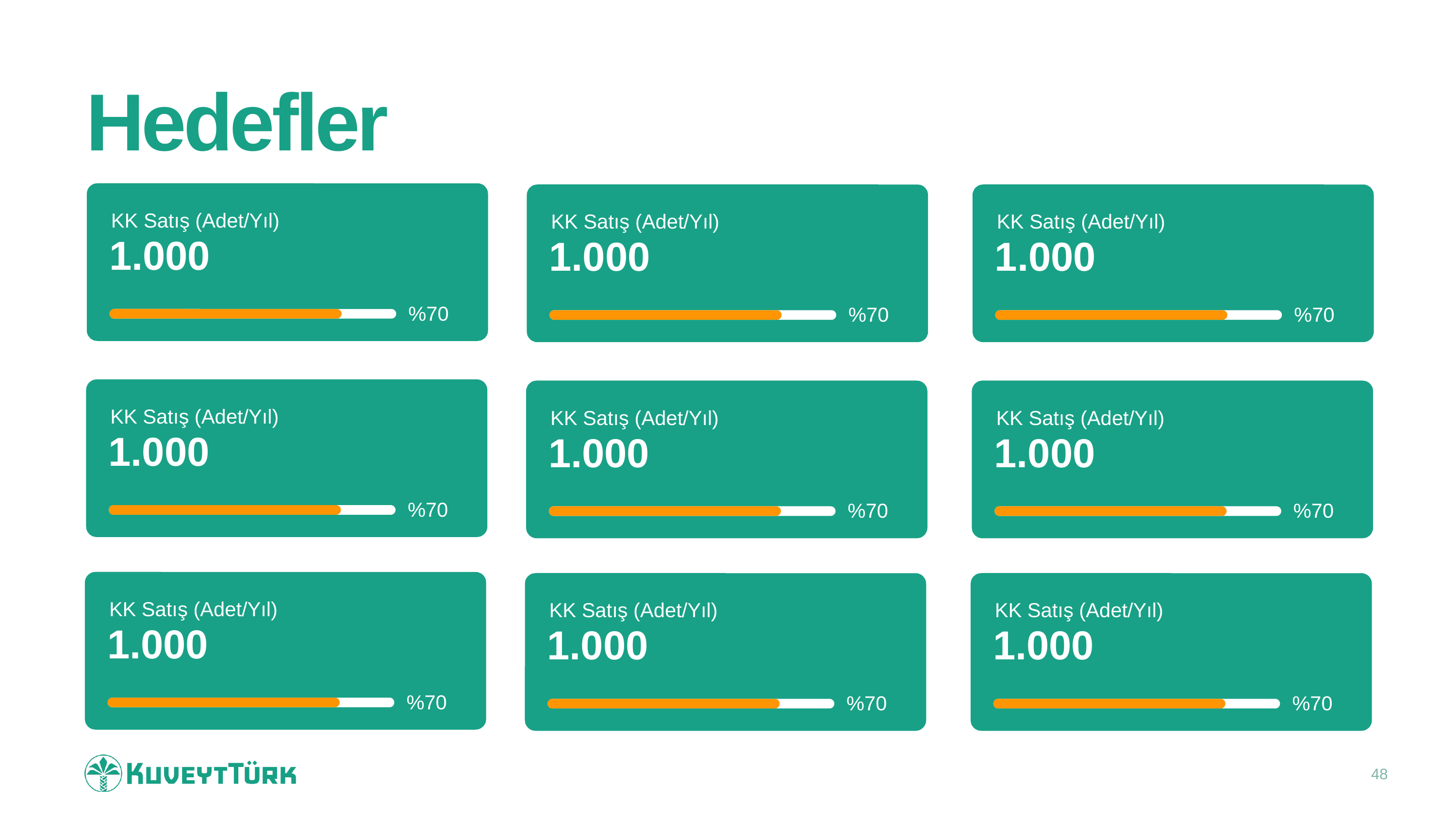

# Hedefler

KK Satış (Adet/Yıl)
KK Satış (Adet/Yıl)
KK Satış (Adet/Yıl)
1.000
1.000
1.000
%70
%70
%70

KK Satış (Adet/Yıl)
KK Satış (Adet/Yıl)
KK Satış (Adet/Yıl)
1.000
1.000
1.000
%70
%70
%70

KK Satış (Adet/Yıl)
KK Satış (Adet/Yıl)
KK Satış (Adet/Yıl)
1.000
1.000
1.000
%70
%70
%70

48